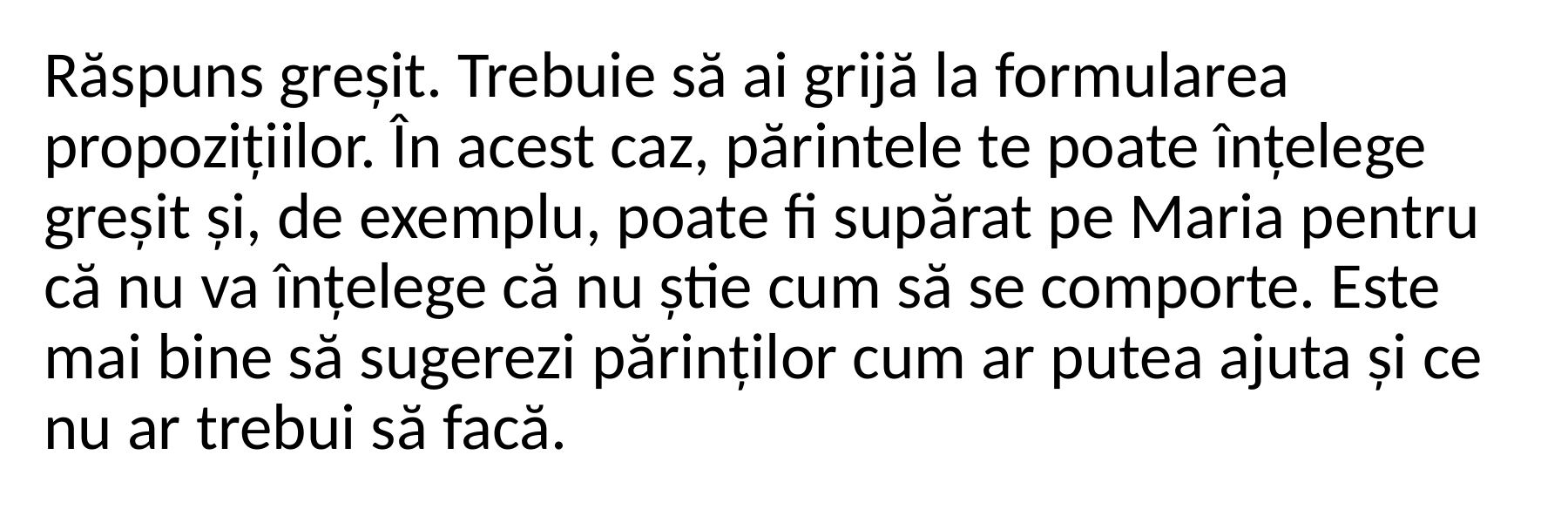

Răspuns greșit. Trebuie să ai grijă la formularea propozițiilor. În acest caz, părintele te poate înțelege greșit și, de exemplu, poate fi supărat pe Maria pentru că nu va înțelege că nu știe cum să se comporte. Este mai bine să sugerezi părinților cum ar putea ajuta și ce nu ar trebui să facă.